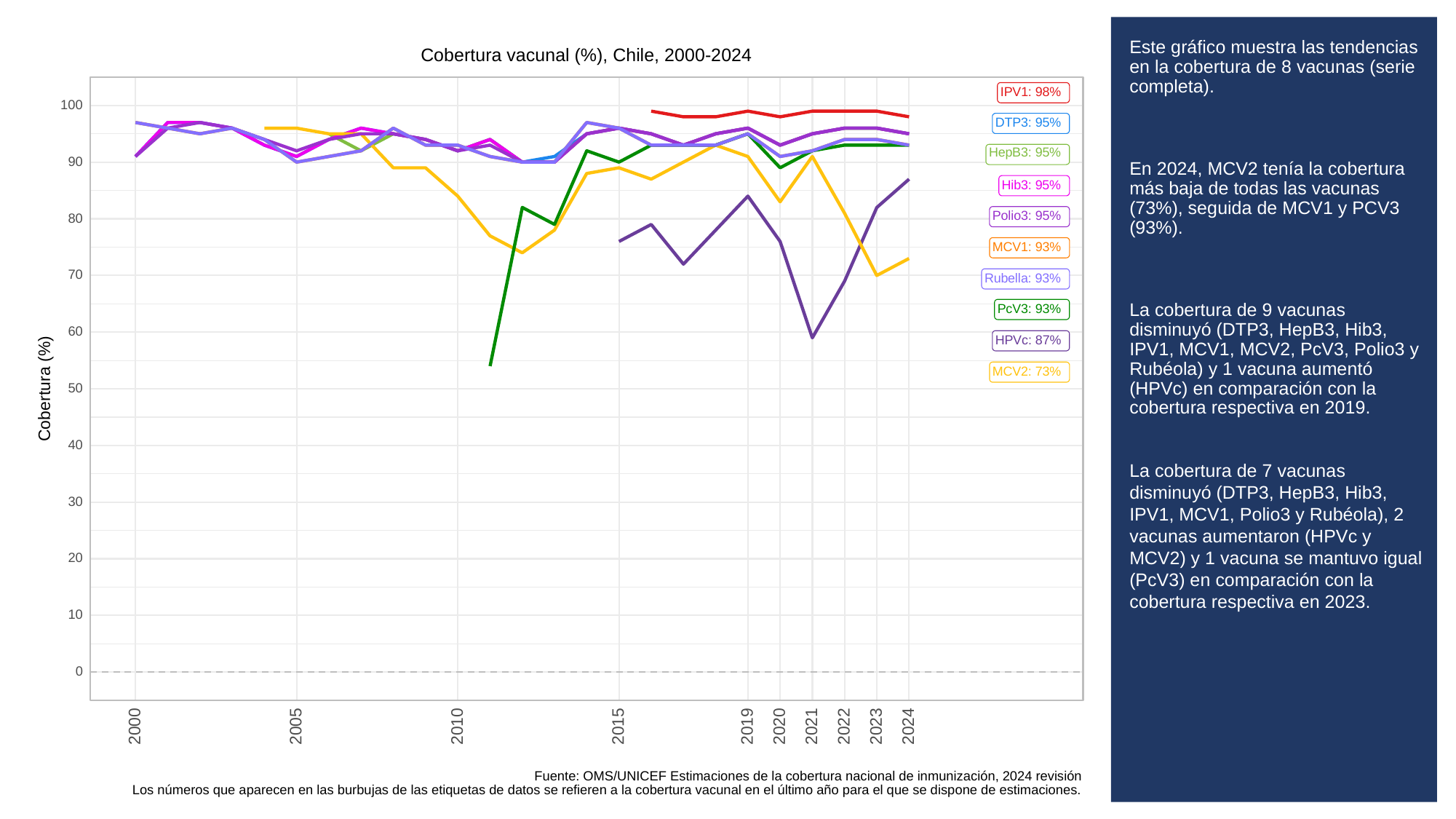

# Este gráfico muestra las tendencias en la cobertura de 8 vacunas (serie completa).

En 2024, MCV2 tenía la cobertura más baja de todas las vacunas (73%), seguida de MCV1 y PCV3 (93%).

La cobertura de 9 vacunas disminuyó (DTP3, HepB3, Hib3, IPV1, MCV1, MCV2, PcV3, Polio3 y Rubéola) y 1 vacuna aumentó (HPVc) en comparación con la cobertura respectiva en 2019.

La cobertura de 7 vacunas disminuyó (DTP3, HepB3, Hib3, IPV1, MCV1, Polio3 y Rubéola), 2 vacunas aumentaron (HPVc y MCV2) y 1 vacuna se mantuvo igual (PcV3) en comparación con la cobertura respectiva en 2023.

Cobertura vacunal (%), Chile, 2000-2024

IPV1: 98%

100

DTP3: 95%

HepB3: 95%
90

Hib3: 95%

Polio3: 95%
80

MCV1: 93%

70
Rubella: 93%

PcV3: 93%
60

HPVc: 87%

MCV2: 73%
Cobertura (%)
50

40

30

20

10

0

2023
2000
2005
2010
2015
2019
2020
2021
2022
2024
Fuente: OMS/UNICEF Estimaciones de la cobertura nacional de inmunización, 2024 revisión
Los números que aparecen en las burbujas de las etiquetas de datos se refieren a la cobertura vacunal en el último año para el que se dispone de estimaciones.